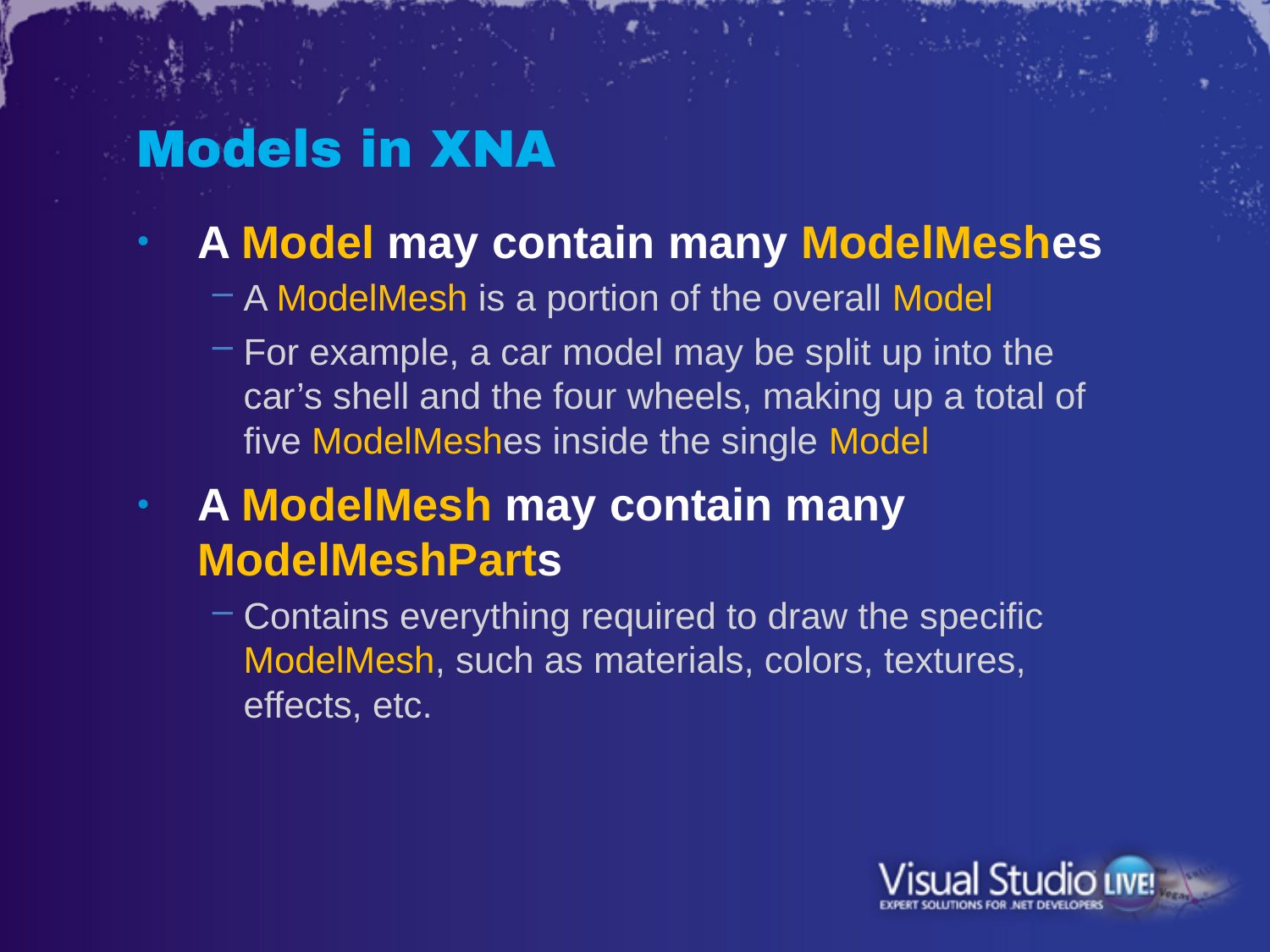

# Models in XNA
A Model may contain many ModelMeshes
A ModelMesh is a portion of the overall Model
For example, a car model may be split up into the car’s shell and the four wheels, making up a total of five ModelMeshes inside the single Model
A ModelMesh may contain many ModelMeshParts
Contains everything required to draw the specific ModelMesh, such as materials, colors, textures, effects, etc.